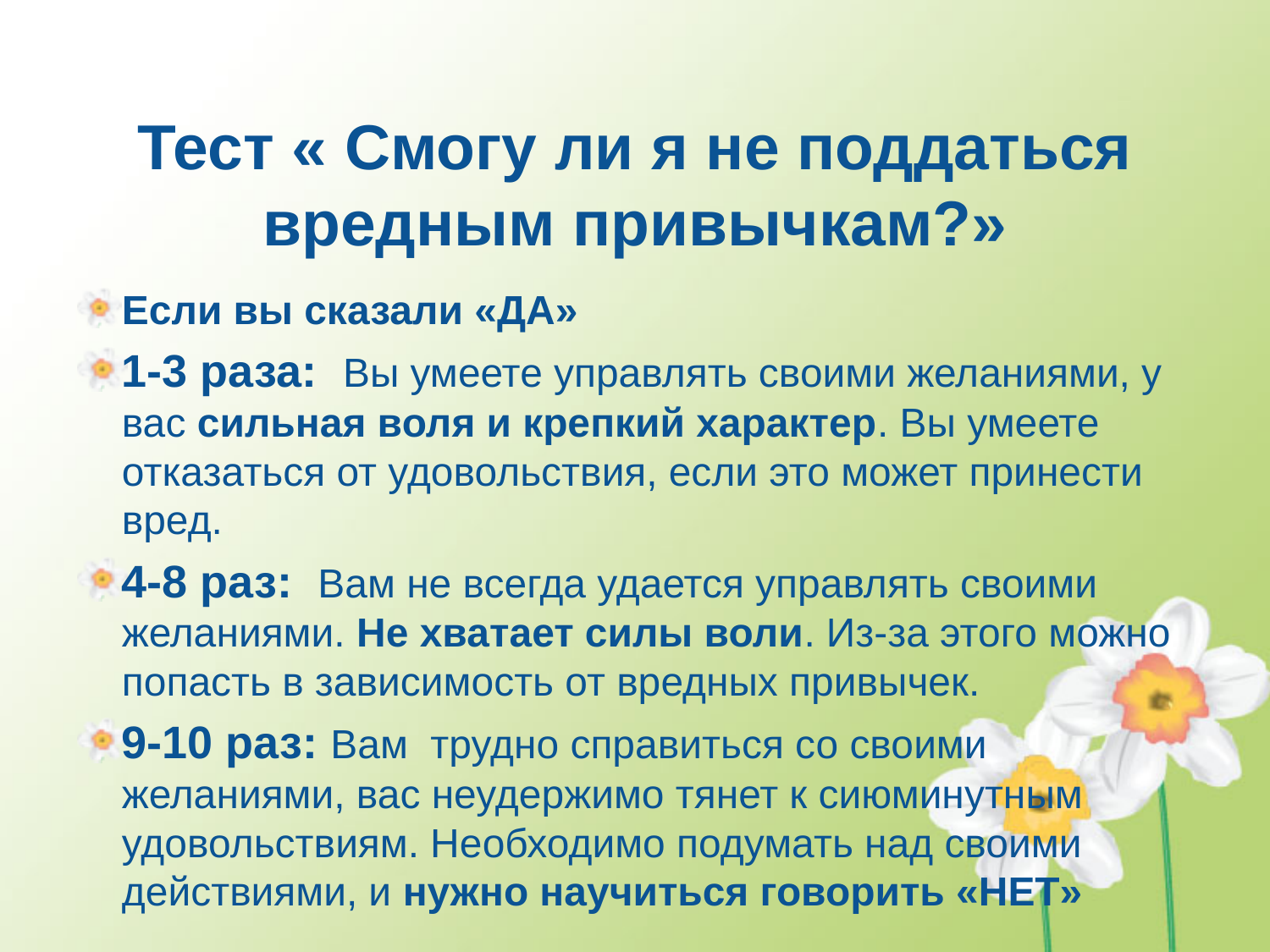

# Тест « Смогу ли я не поддаться вредным привычкам?»
Если вы сказали «ДА»
1-3 раза:  Вы умеете управлять своими желаниями, у вас сильная воля и крепкий характер. Вы умеете отказаться от удовольствия, если это может принести вред.
4-8 раз:  Вам не всегда удается управлять своими желаниями. Не хватает силы воли. Из-за этого можно попасть в зависимость от вредных привычек.
9-10 раз: Вам  трудно справиться со своими желаниями, вас неудержимо тянет к сиюминутным удовольствиям. Необходимо подумать над своими действиями, и нужно научиться говорить «НЕТ»